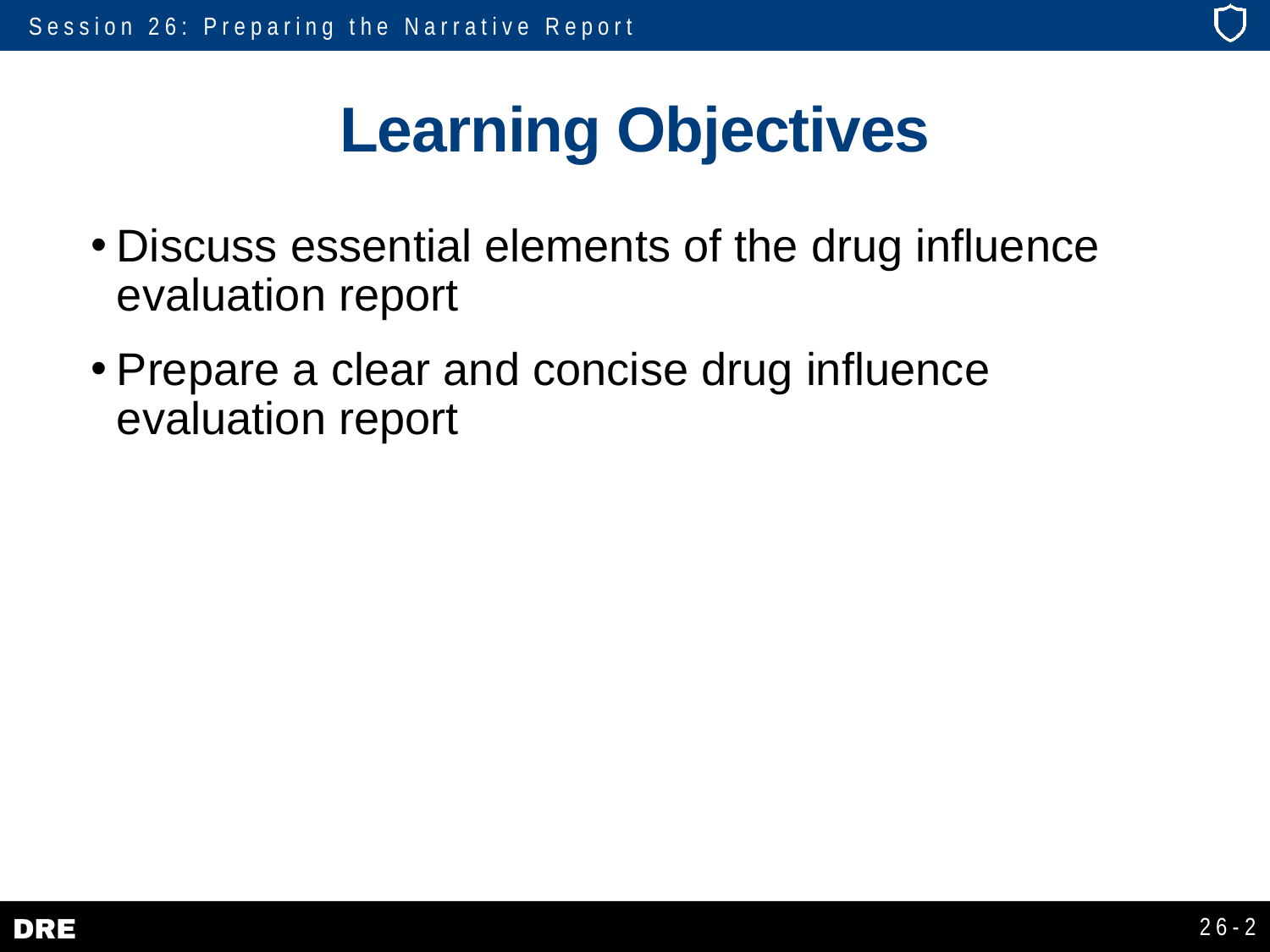

# Learning Objectives
Discuss essential elements of the drug influence evaluation report
Prepare a clear and concise drug influence evaluation report
26-2